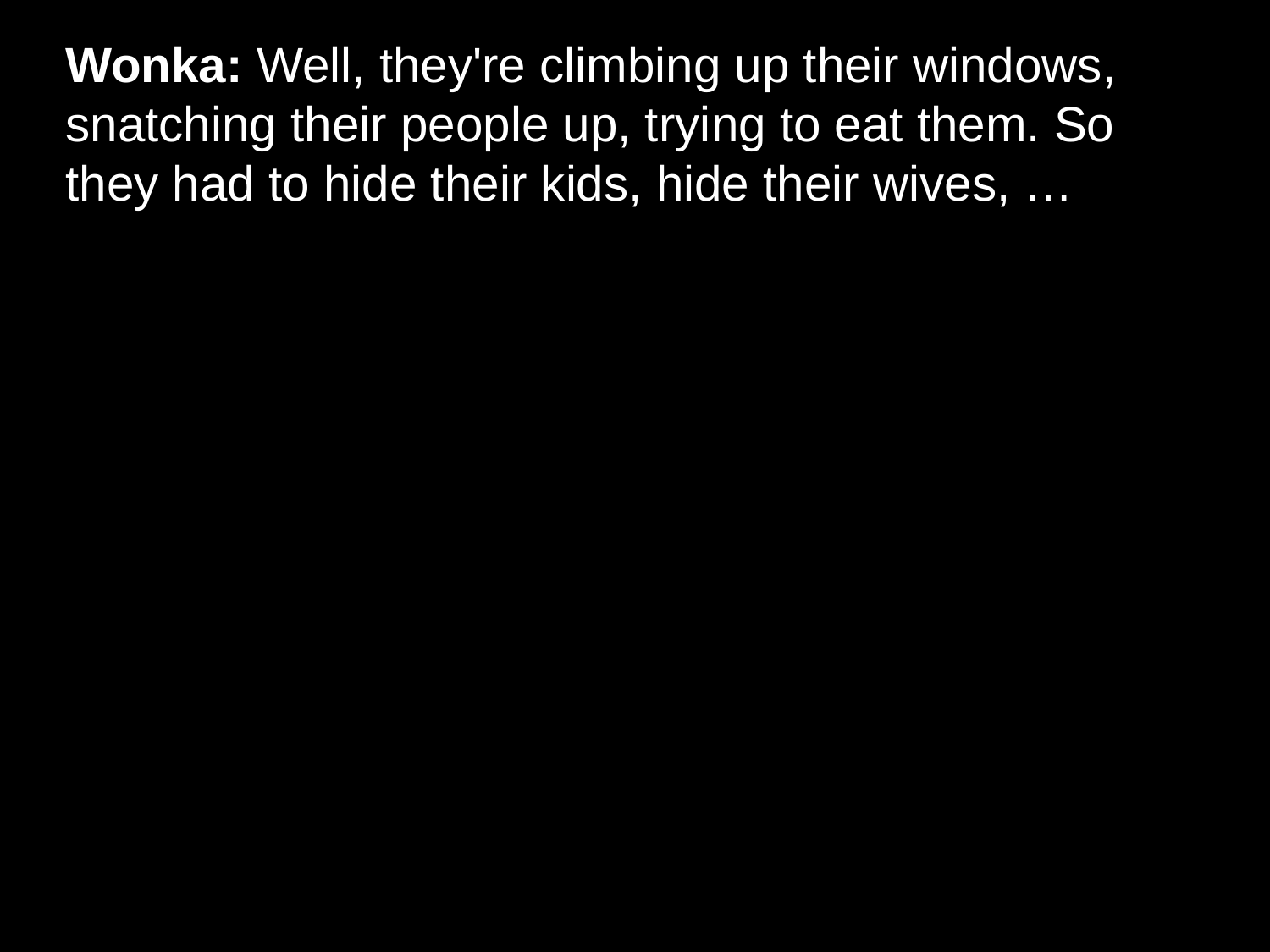

# Wonka: Well, they're climbing up their windows, snatching their people up, trying to eat them. So they had to hide their kids, hide their wives, …